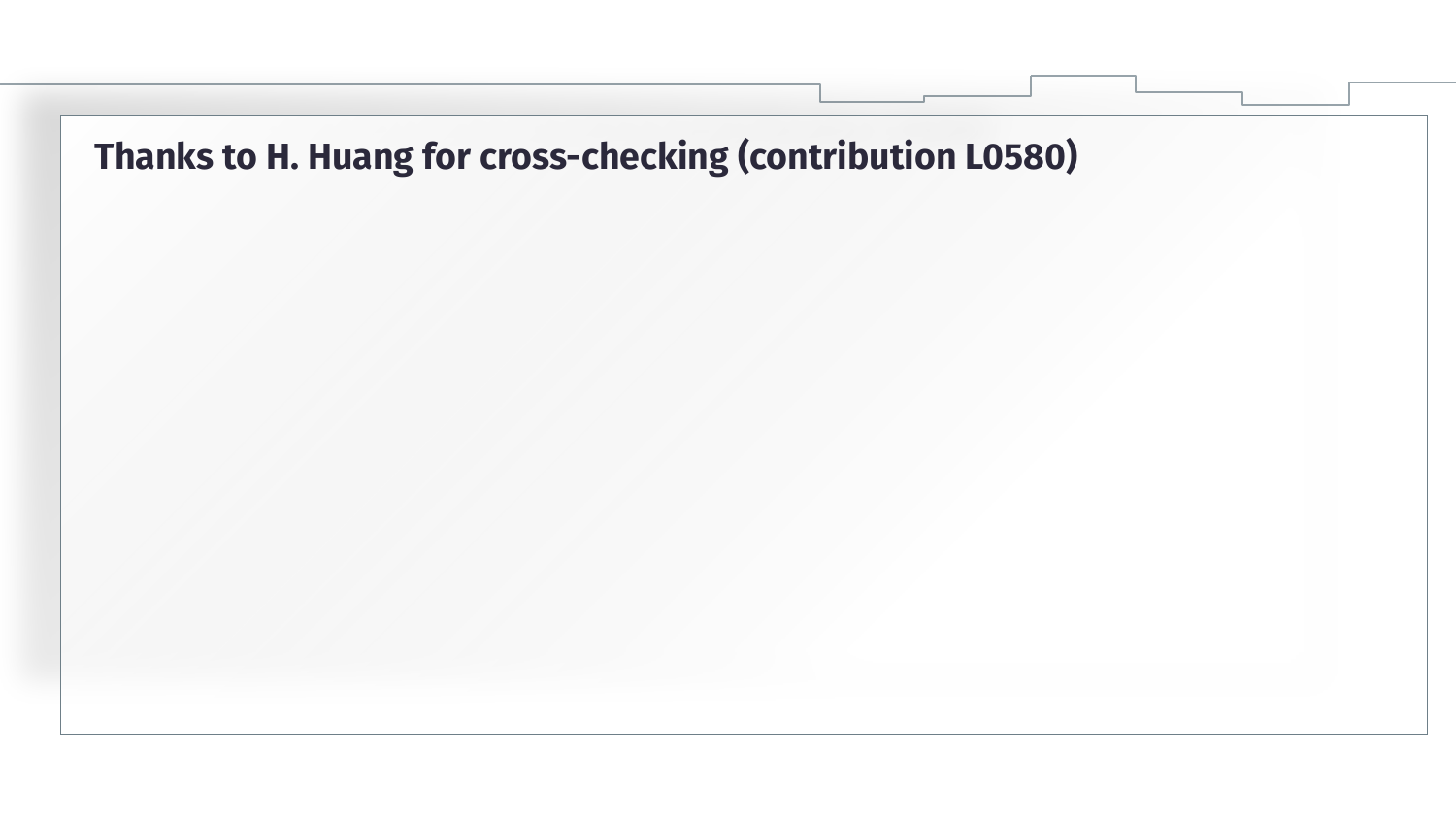

#
Thanks to H. Huang for cross-checking (contribution L0580)